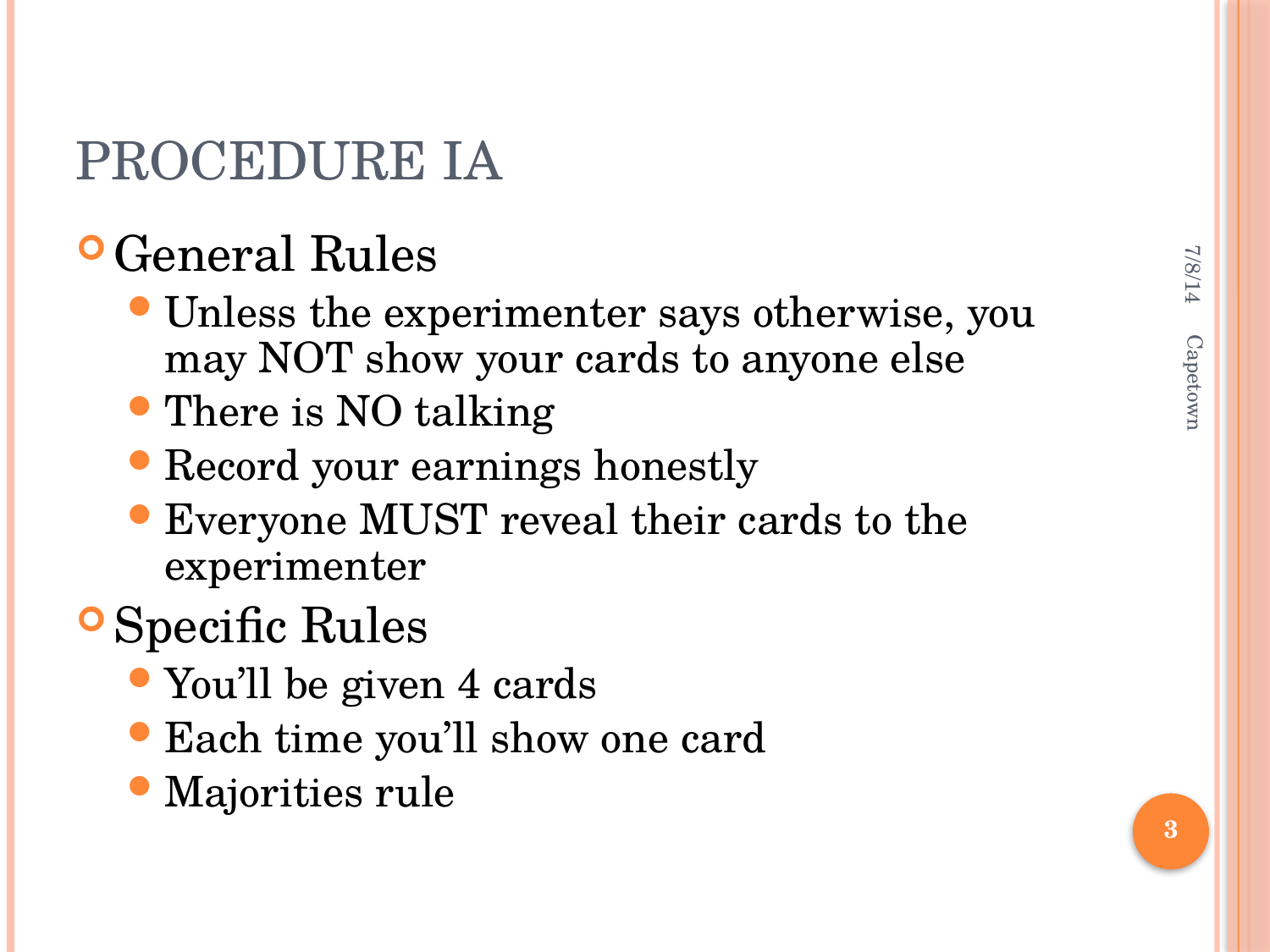

# Procedure Ia
7/8/14
General Rules
Unless the experimenter says otherwise, you may NOT show your cards to anyone else
There is NO talking
Record your earnings honestly
Everyone MUST reveal their cards to the experimenter
Specific Rules
You’ll be given 4 cards
Each time you’ll show one card
Majorities rule
Capetown
3